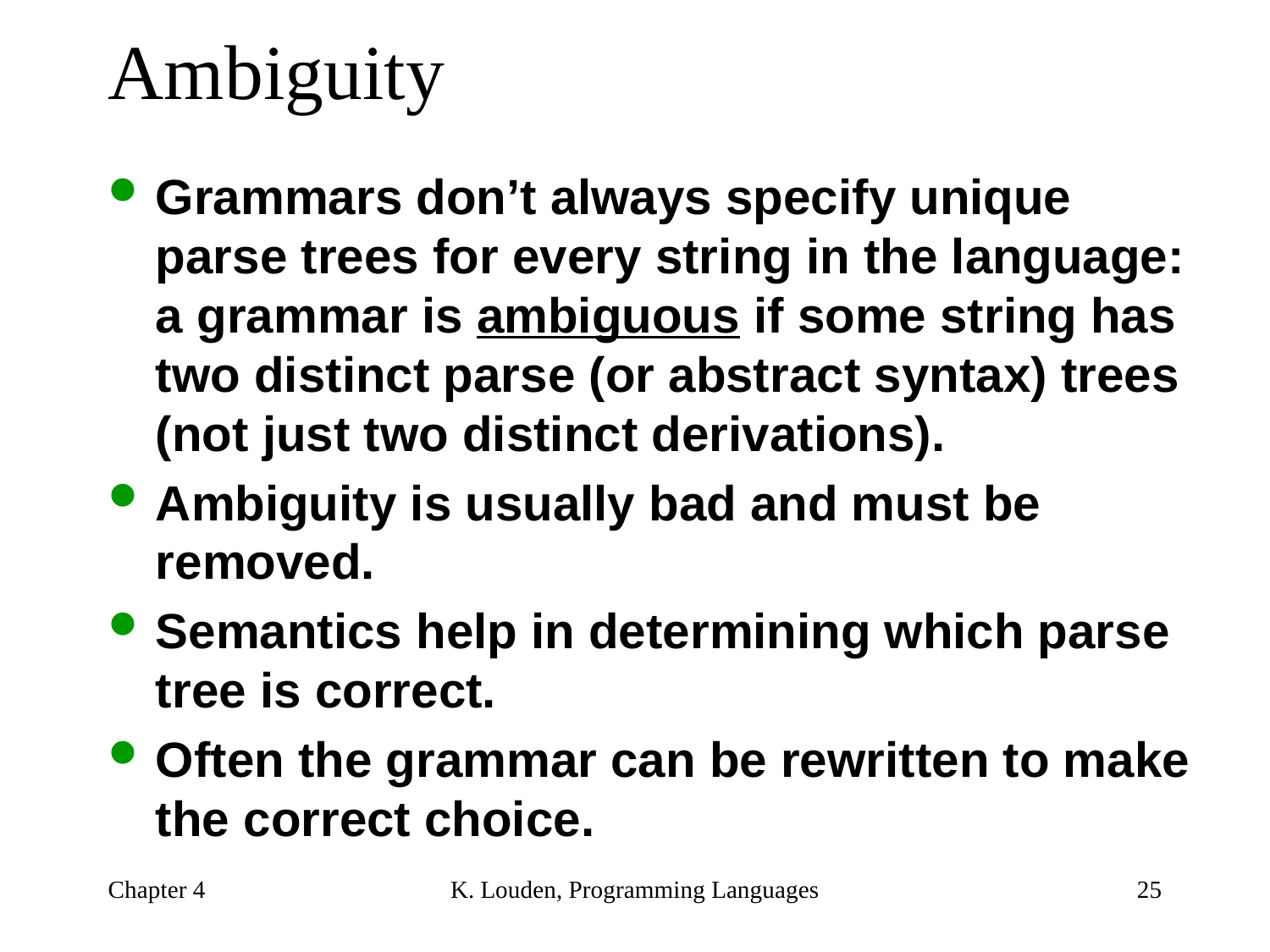

# Ambiguity
Grammars don’t always specify unique parse trees for every string in the language: a grammar is ambiguous if some string has two distinct parse (or abstract syntax) trees (not just two distinct derivations).
Ambiguity is usually bad and must be removed.
Semantics help in determining which parse tree is correct.
Often the grammar can be rewritten to make the correct choice.
Chapter 4
K. Louden, Programming Languages
25